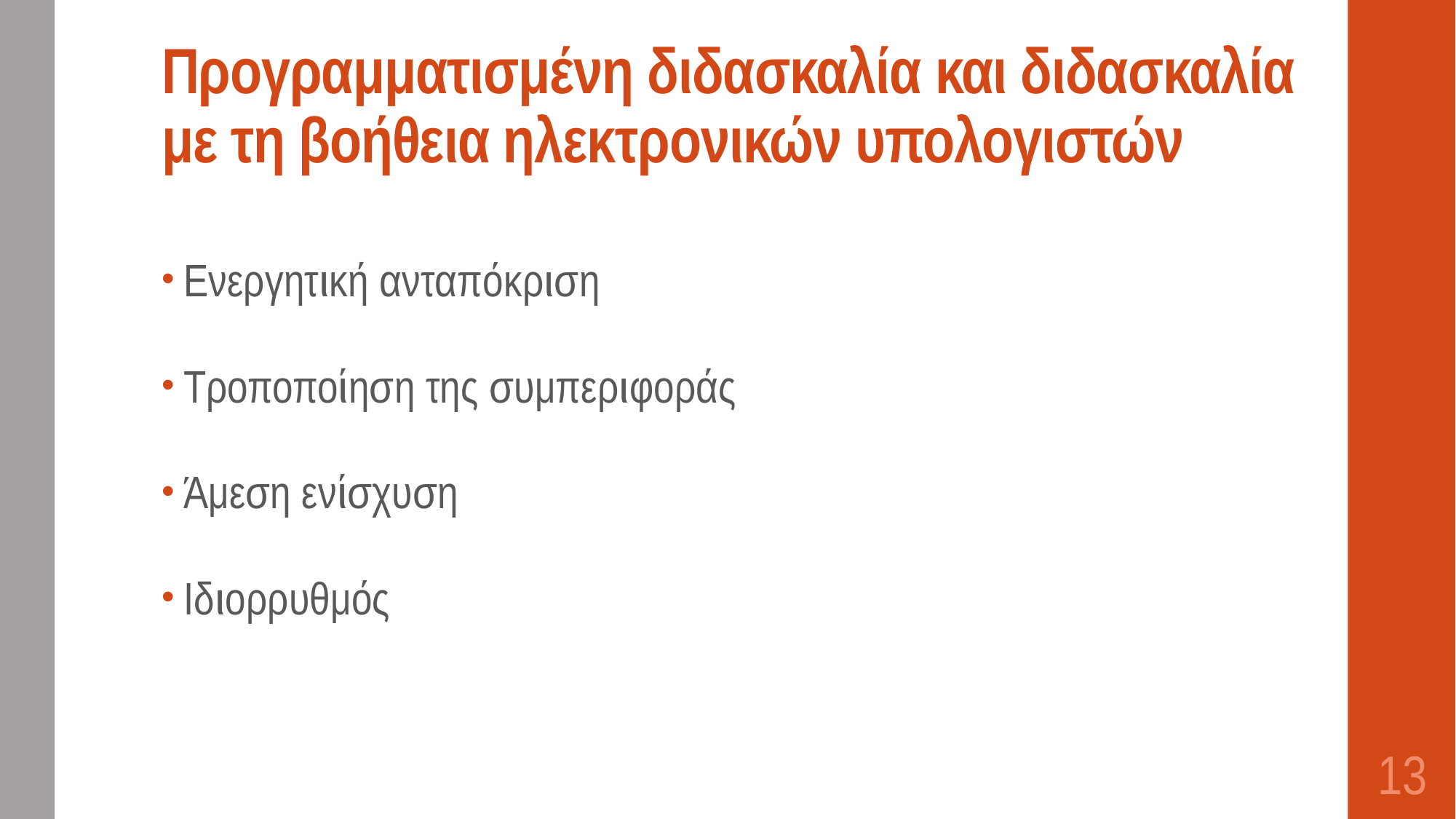

# Προγραμματισμένη διδασκαλία και διδασκαλία με τη βοήθεια ηλεκτρονικών υπολογιστών
Ενεργητική ανταπόκριση
Τροποποίηση της συμπεριφοράς
Άμεση ενίσχυση
Ιδιορρυθμός
13